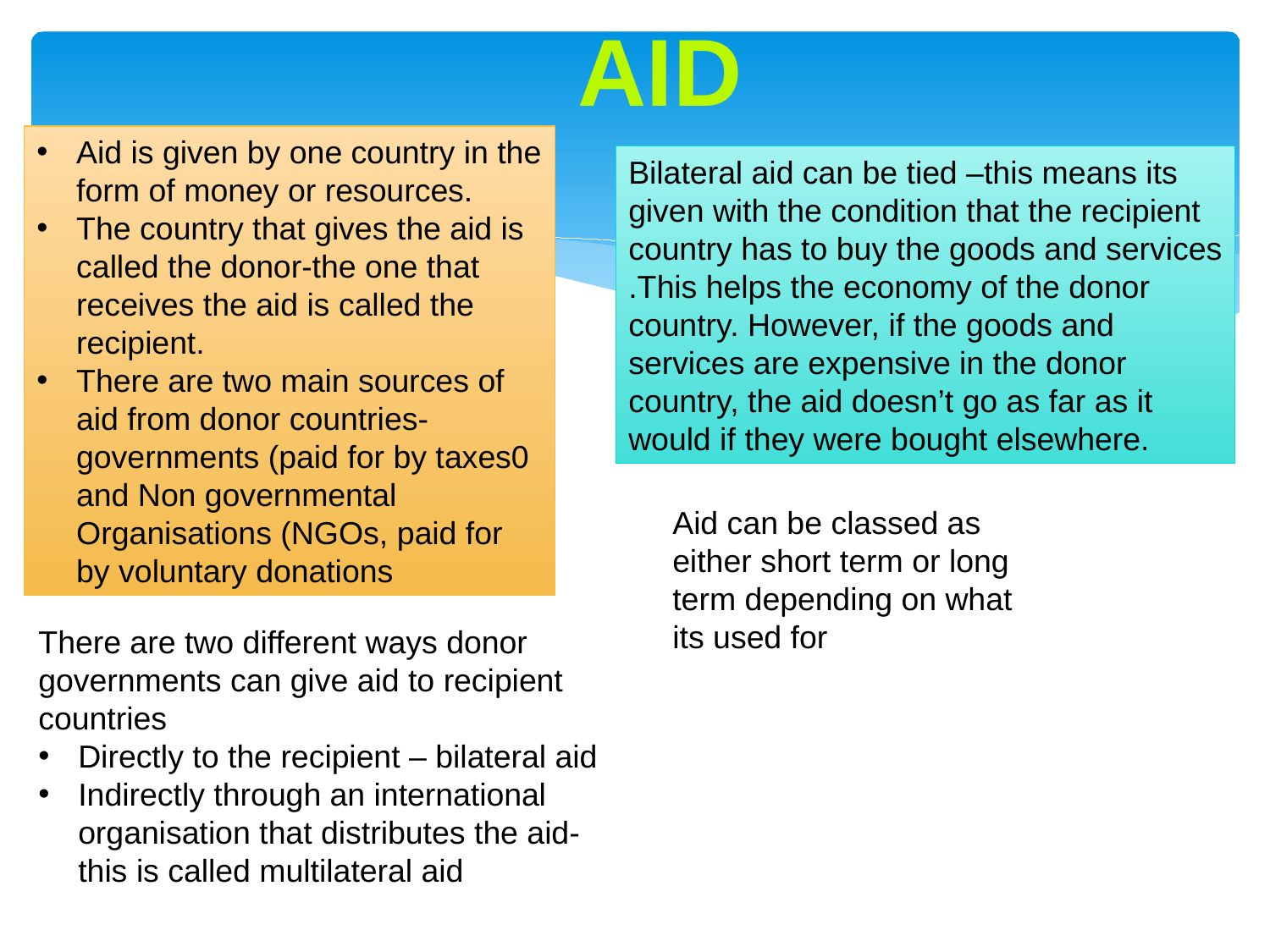

aid
#
Aid is given by one country in the form of money or resources.
The country that gives the aid is called the donor-the one that receives the aid is called the recipient.
There are two main sources of aid from donor countries- governments (paid for by taxes0 and Non governmental Organisations (NGOs, paid for by voluntary donations
Bilateral aid can be tied –this means its given with the condition that the recipient country has to buy the goods and services .This helps the economy of the donor country. However, if the goods and services are expensive in the donor country, the aid doesn’t go as far as it would if they were bought elsewhere.
Aid can be classed as either short term or long term depending on what its used for
There are two different ways donor governments can give aid to recipient countries
Directly to the recipient – bilateral aid
Indirectly through an international organisation that distributes the aid- this is called multilateral aid